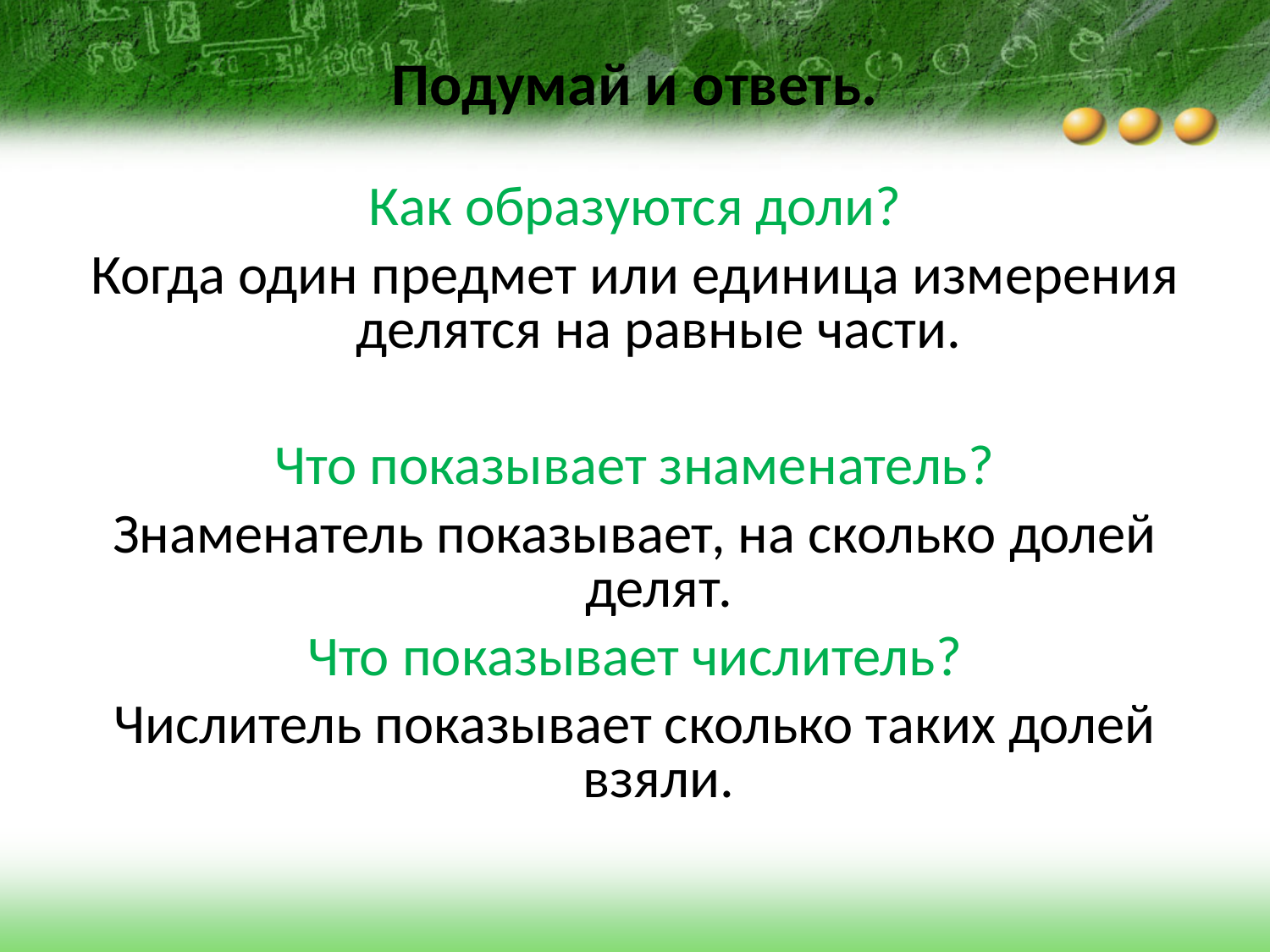

# Подумай и ответь.
Как образуются доли?
Когда один предмет или единица измерения делятся на равные части.

Что показывает знаменатель?
Знаменатель показывает, на сколько долей делят.
Что показывает числитель?
Числитель показывает сколько таких долей взяли.